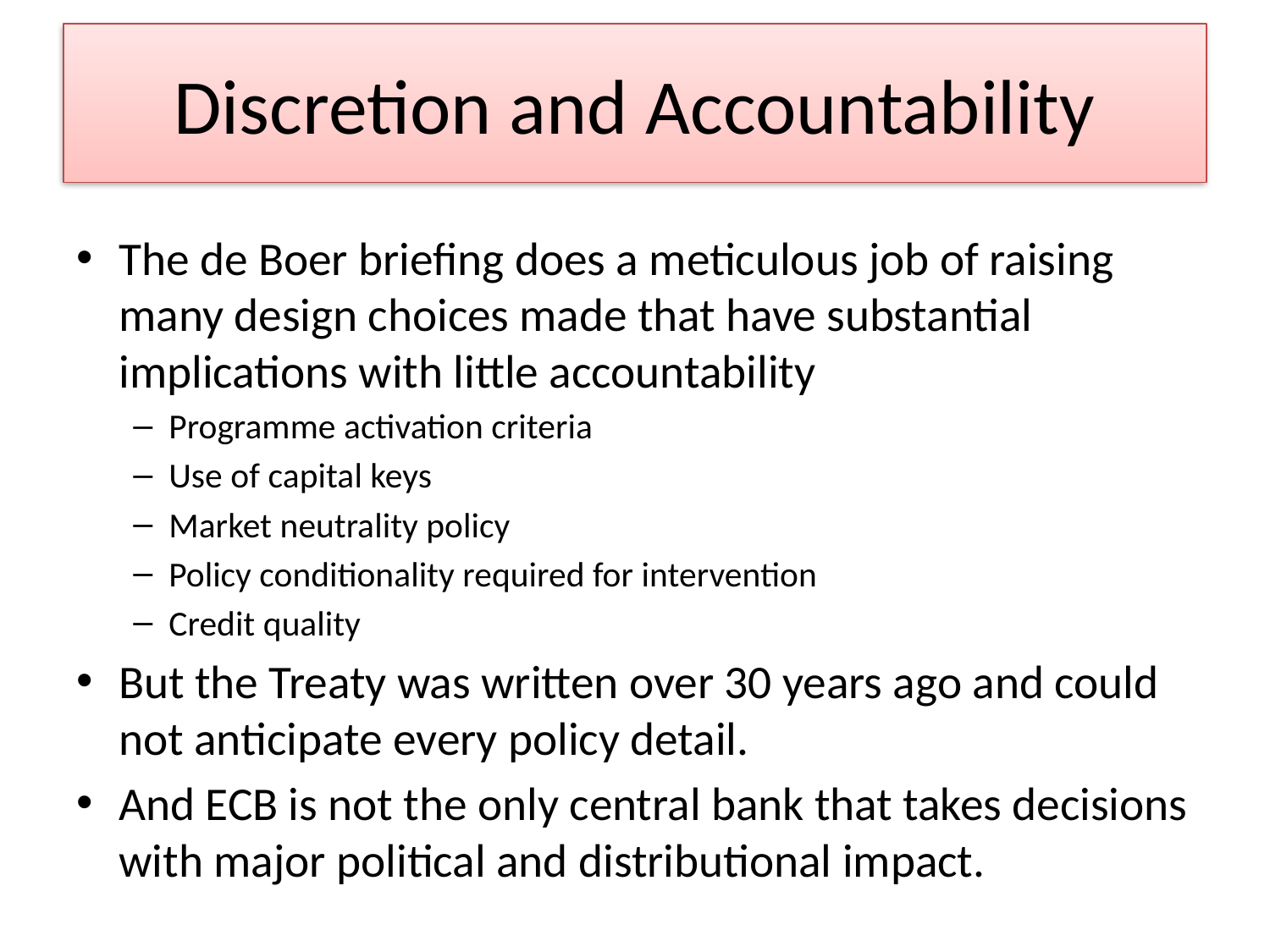

# Discretion and Accountability
The de Boer briefing does a meticulous job of raising many design choices made that have substantial implications with little accountability
Programme activation criteria
Use of capital keys
Market neutrality policy
Policy conditionality required for intervention
Credit quality
But the Treaty was written over 30 years ago and could not anticipate every policy detail.
And ECB is not the only central bank that takes decisions with major political and distributional impact.